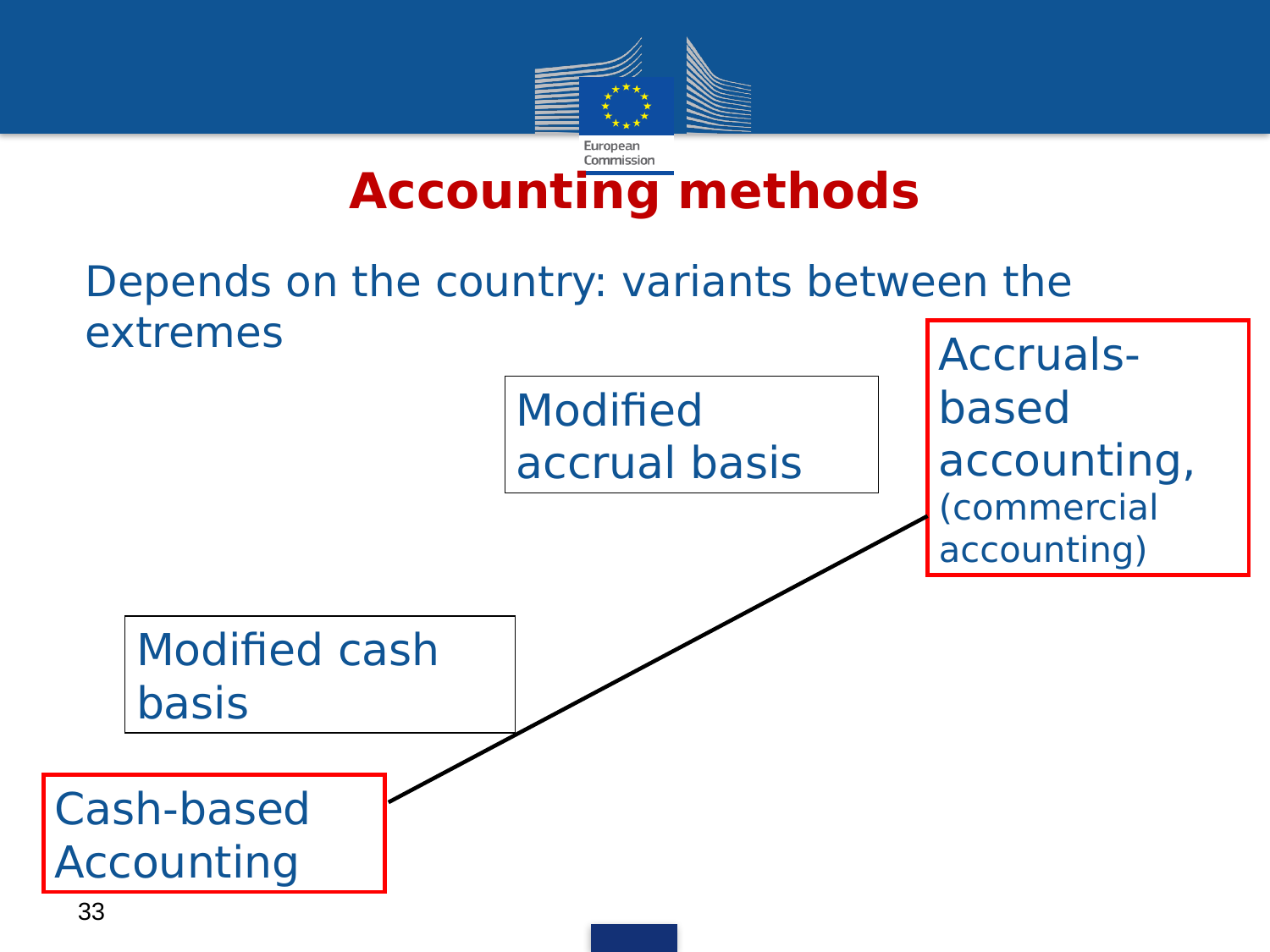

Accounting methods
Depends on the country: variants between the extremes
Accruals-based accounting, (commercial accounting)
Modified accrual basis

Modified cash basis
Cash-based Accounting
33